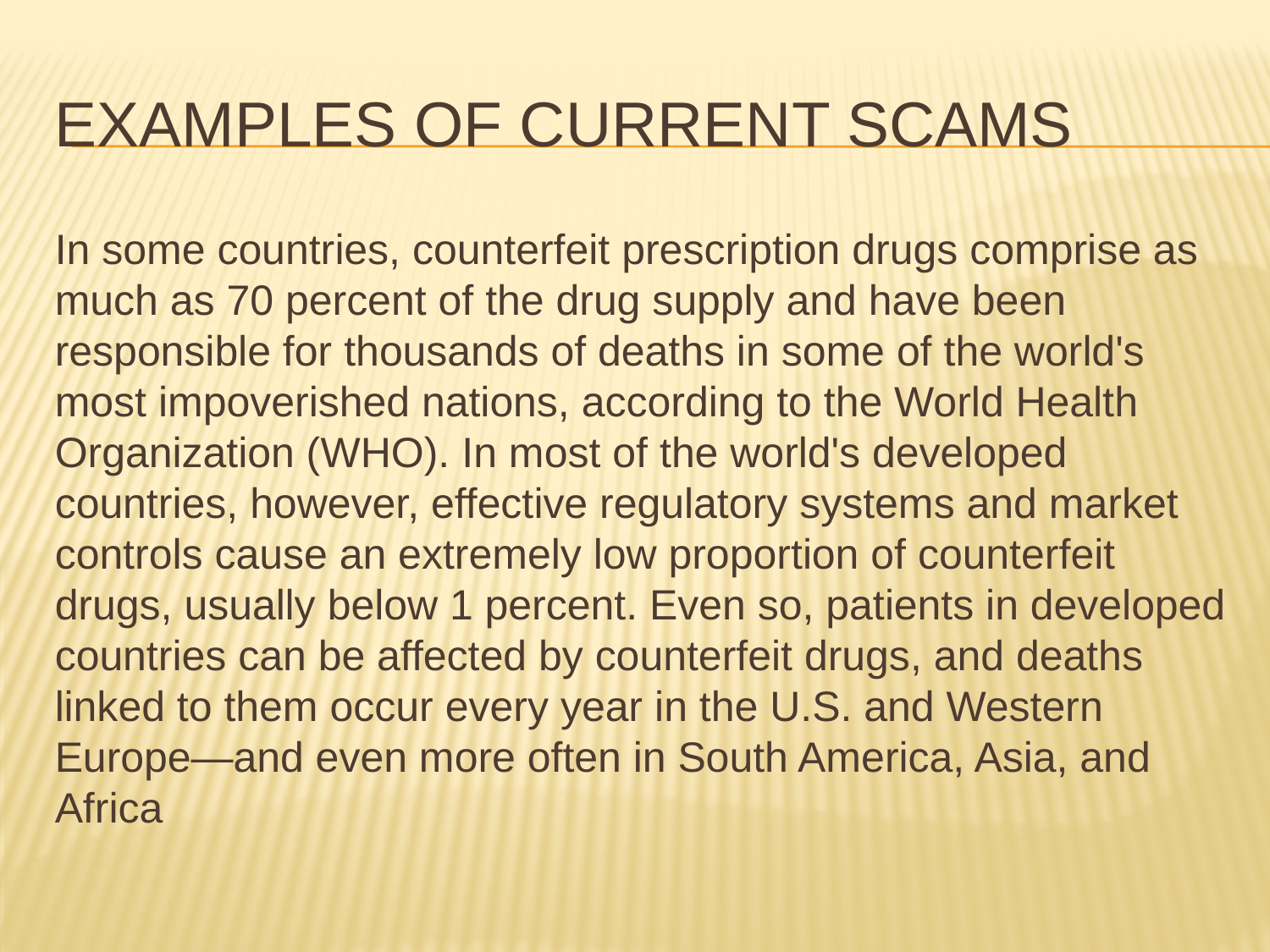

# Examples Of Current Scams
In some countries, counterfeit prescription drugs comprise as much as 70 percent of the drug supply and have been responsible for thousands of deaths in some of the world's most impoverished nations, according to the World Health Organization (WHO). In most of the world's developed countries, however, effective regulatory systems and market controls cause an extremely low proportion of counterfeit drugs, usually below 1 percent. Even so, patients in developed countries can be affected by counterfeit drugs, and deaths linked to them occur every year in the U.S. and Western Europe—and even more often in South America, Asia, and Africa